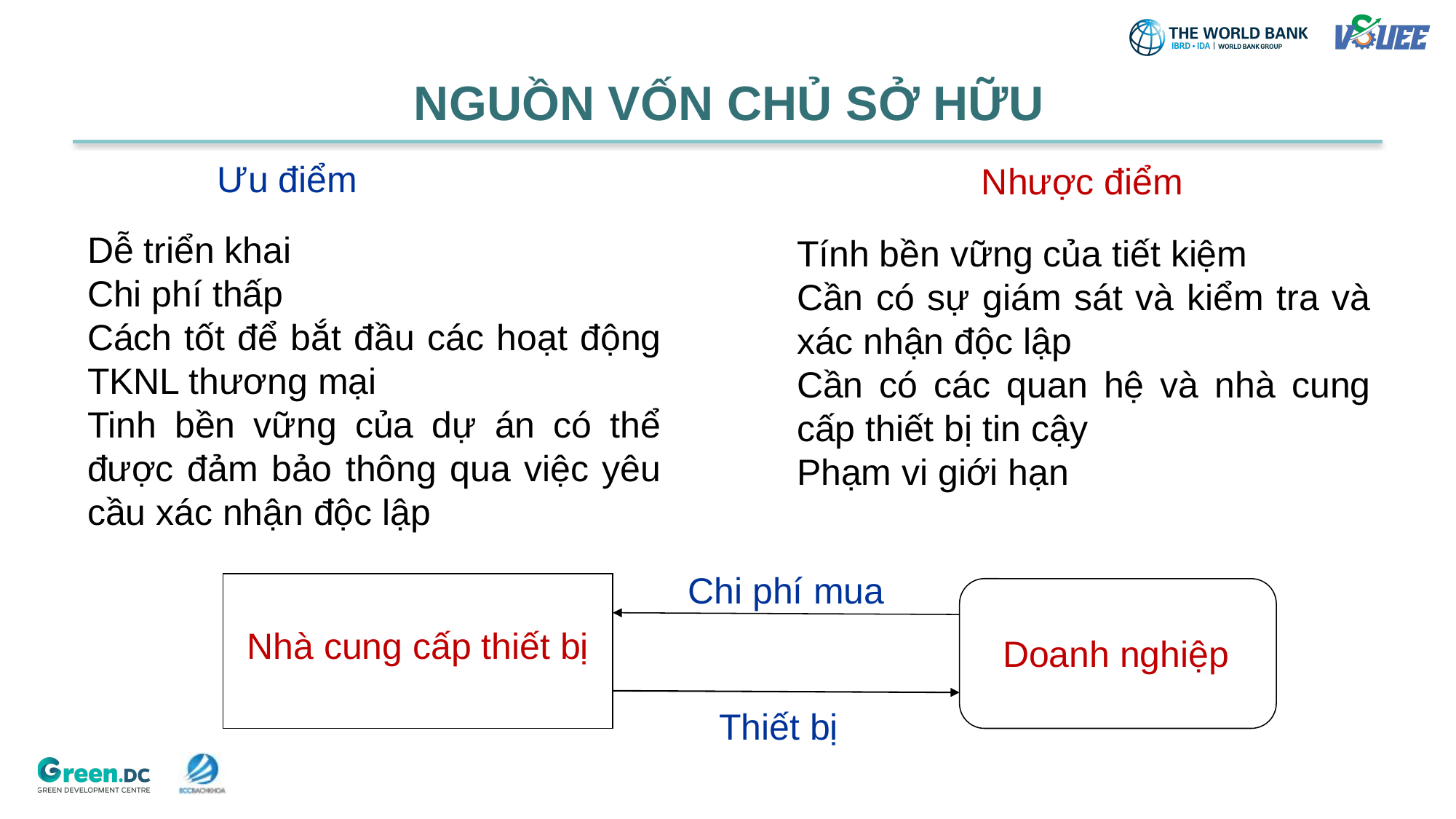

# NGUỒN VỐN CHỦ SỞ HỮU
Ưu điểm
Nhược điểm
Dễ triển khai
Chi phí thấp
Cách tốt để bắt đầu các hoạt động TKNL thương mại
Tinh bền vững của dự án có thể được đảm bảo thông qua việc yêu cầu xác nhận độc lập
Tính bền vững của tiết kiệm
Cần có sự giám sát và kiểm tra và xác nhận độc lập
Cần có các quan hệ và nhà cung cấp thiết bị tin cậy
Phạm vi giới hạn

Chi phí mua

Nhà cung cấp thiết bị

Doanh nghiệp

Thiết bị